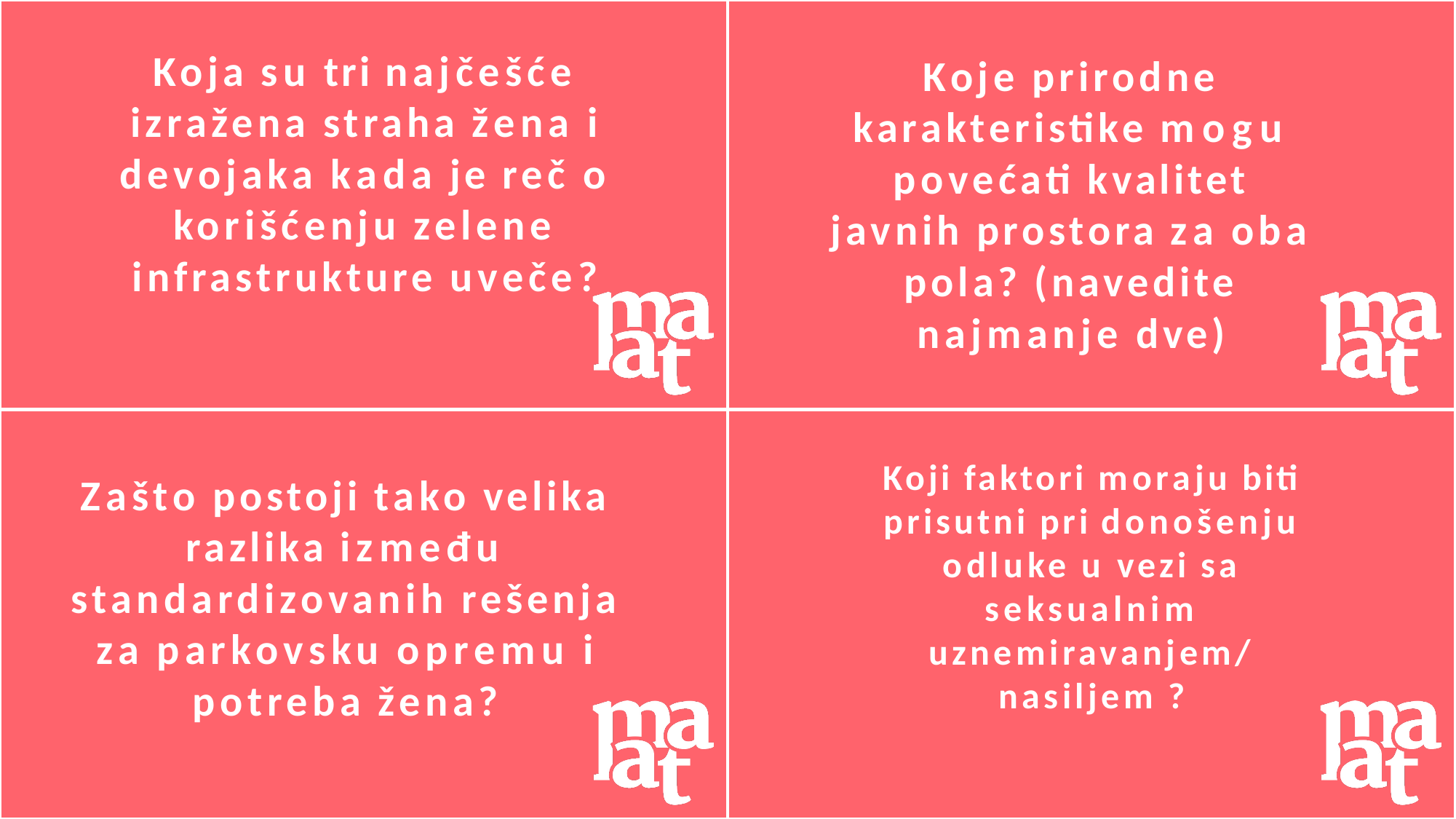

# Koja su tri najčešće izražena straha žena i devojaka kada je reč o korišćenju zelene infrastrukture uveče?
Koje prirodne karakteristike mogu povećati kvalitet javnih prostora za oba pola? (navedite najmanje dve)
Koji faktori moraju biti prisutni pri donošenju odluke u vezi sa seksualnim uznemiravanjem/ nasiljem ?
Zašto postoji tako velika razlika između standardizovanih rešenja za parkovsku opremu i potreba žena?